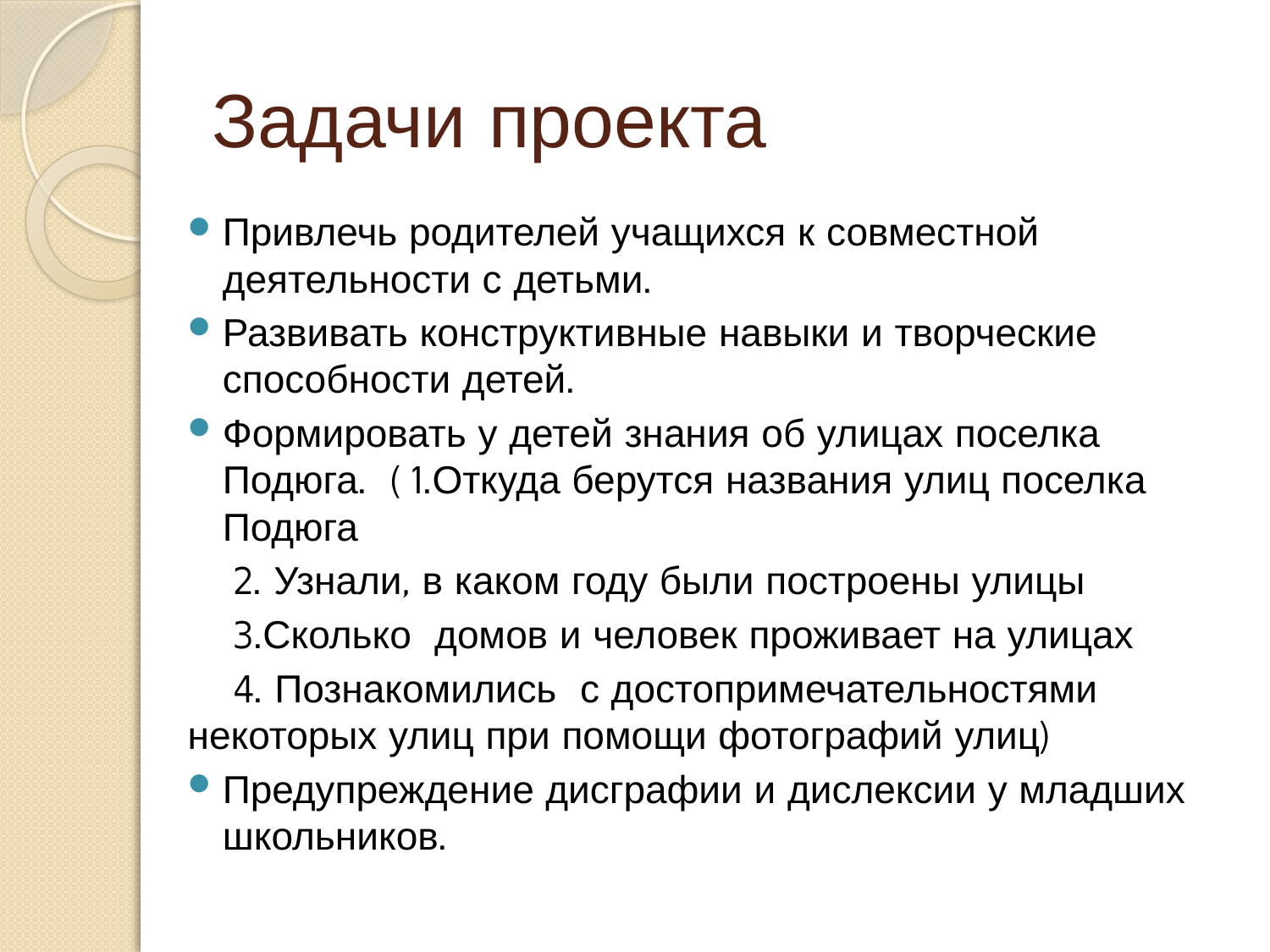

# Задачи проекта
Привлечь родителей учащихся к совместной деятельности с детьми.
Развивать конструктивные навыки и творческие способности детей.
Формировать у детей знания об улицах поселка Подюга.  ( 1.Откуда берутся названия улиц поселка Подюга
    2. Узнали, в каком году были построены улицы
    3.Сколько  домов и человек проживает на улицах
    4. Познакомились  с достопримечательностями некоторых улиц при помощи фотографий улиц)
Предупреждение дисграфии и дислексии у младших школьников.